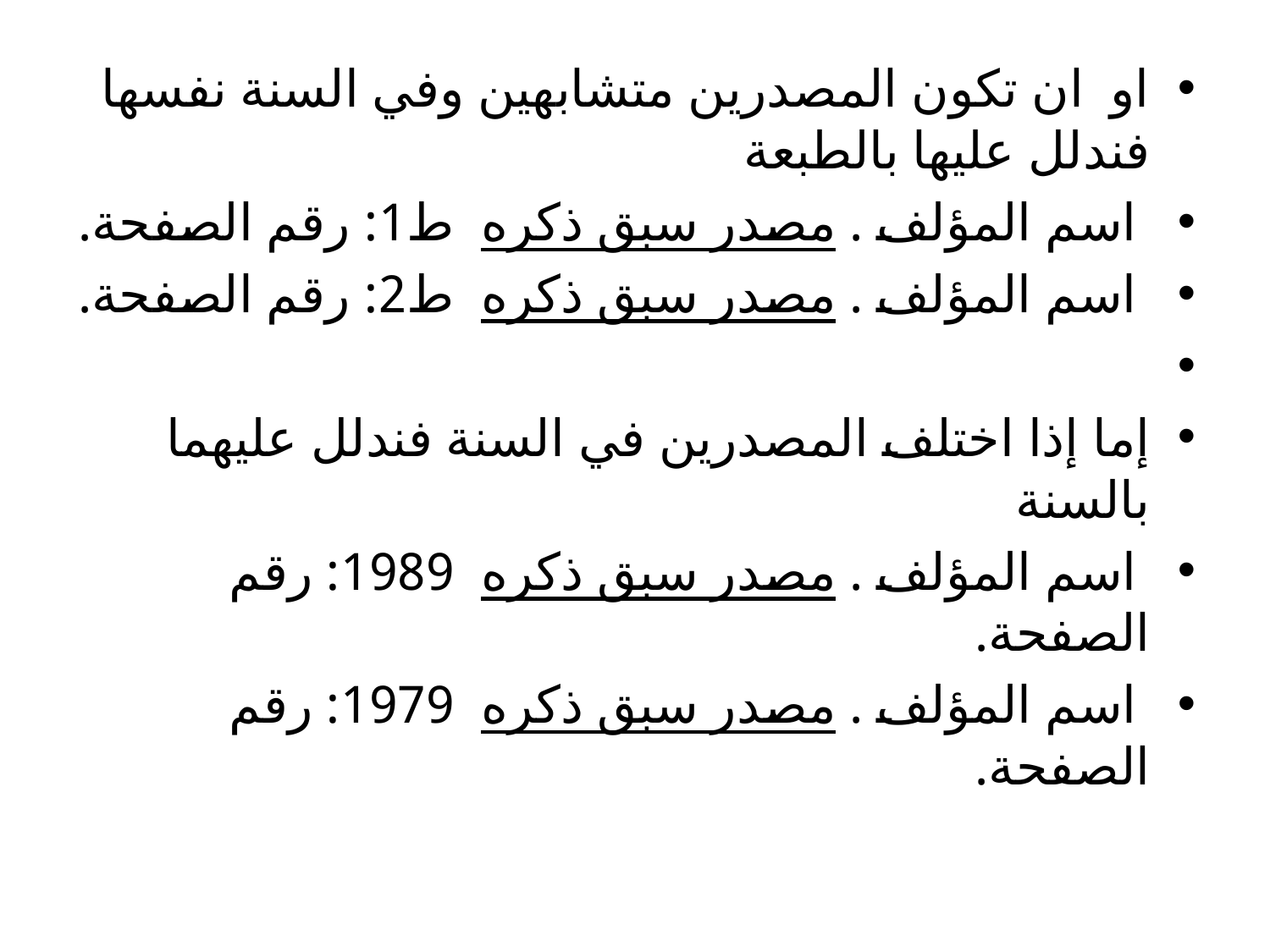

او  ان تكون المصدرين متشابهين وفي السنة نفسها فندلل عليها بالطبعة
 اسم المؤلف . مصدر سبق ذكره  ط1: رقم الصفحة.
 اسم المؤلف . مصدر سبق ذكره  ط2: رقم الصفحة.

إما إذا اختلف المصدرين في السنة فندلل عليهما بالسنة
 اسم المؤلف . مصدر سبق ذكره  1989: رقم الصفحة.
 اسم المؤلف . مصدر سبق ذكره  1979: رقم الصفحة.